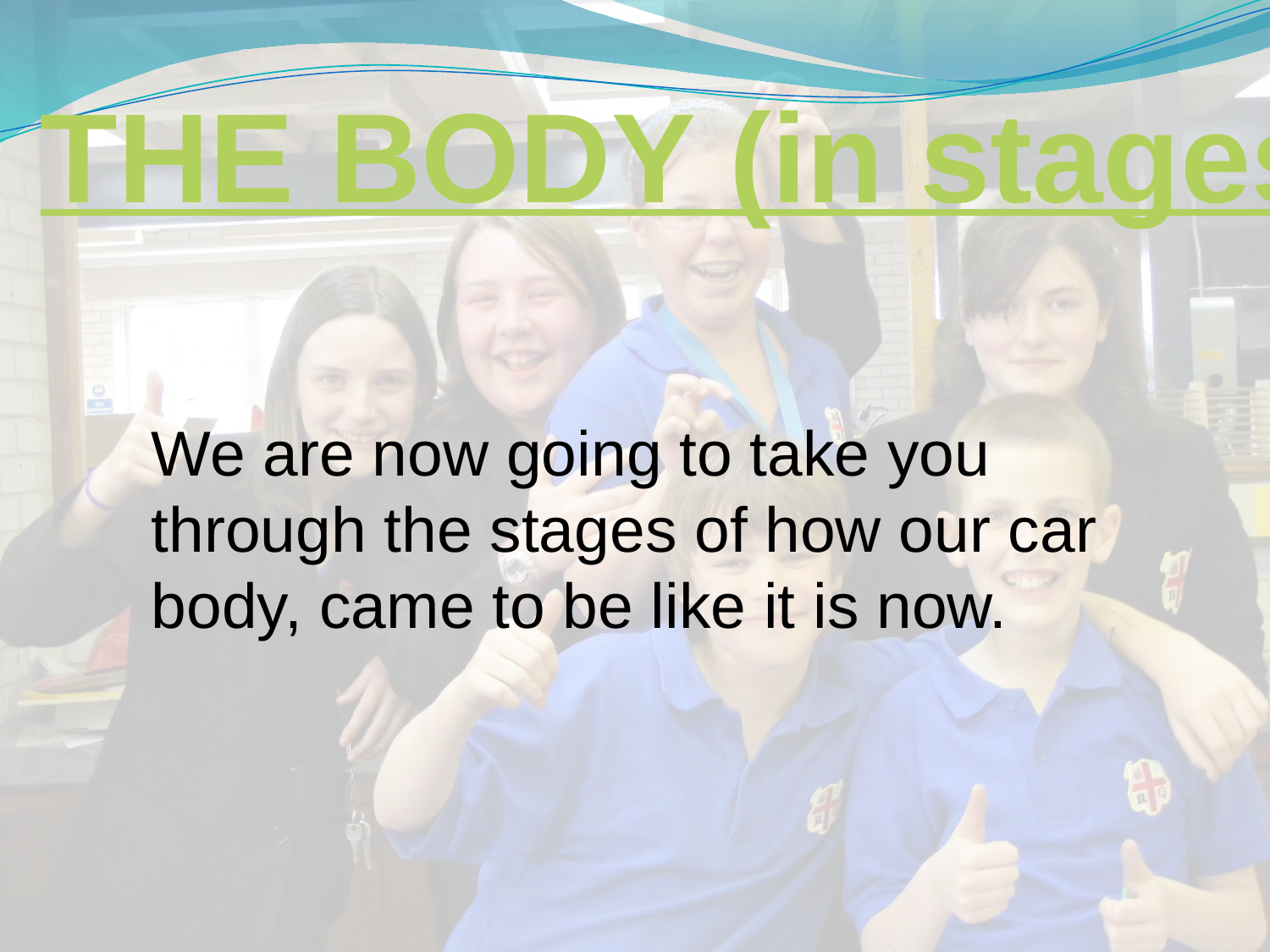

THE BODY (in stages)
We are now going to take you through the stages of how our car body, came to be like it is now.